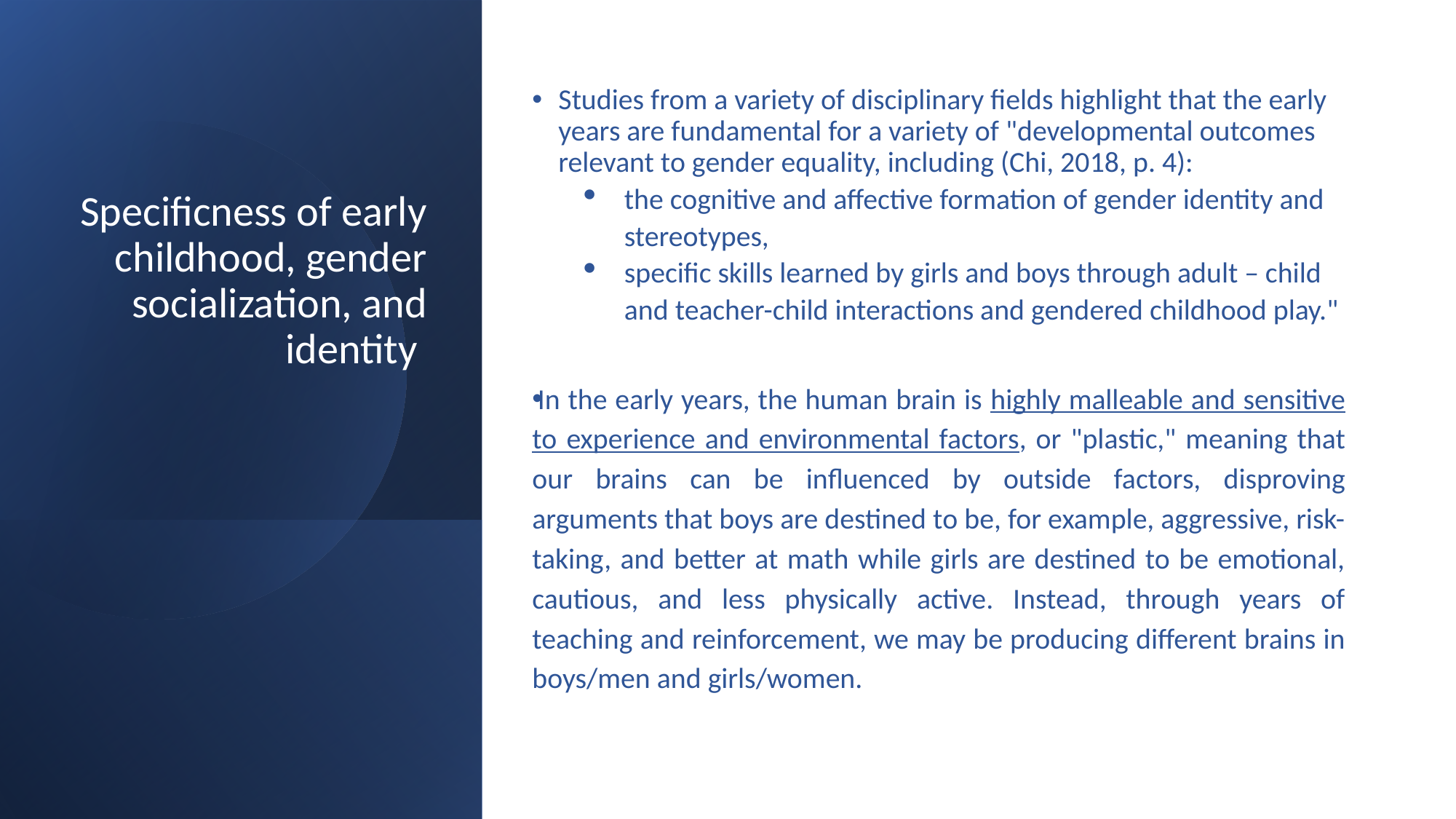

# Specificness of early childhood, gender socialization, and identity
Studies from a variety of disciplinary fields highlight that the early years are fundamental for a variety of "developmental outcomes relevant to gender equality, including (Chi, 2018, p. 4):
the cognitive and affective formation of gender identity and stereotypes,
specific skills learned by girls and boys through adult – child and teacher-child interactions and gendered childhood play."

In the early years, the human brain is highly malleable and sensitive to experience and environmental factors, or "plastic," meaning that our brains can be influenced by outside factors, disproving arguments that boys are destined to be, for example, aggressive, risk-taking, and better at math while girls are destined to be emotional, cautious, and less physically active. Instead, through years of teaching and reinforcement, we may be producing different brains in boys/men and girls/women.